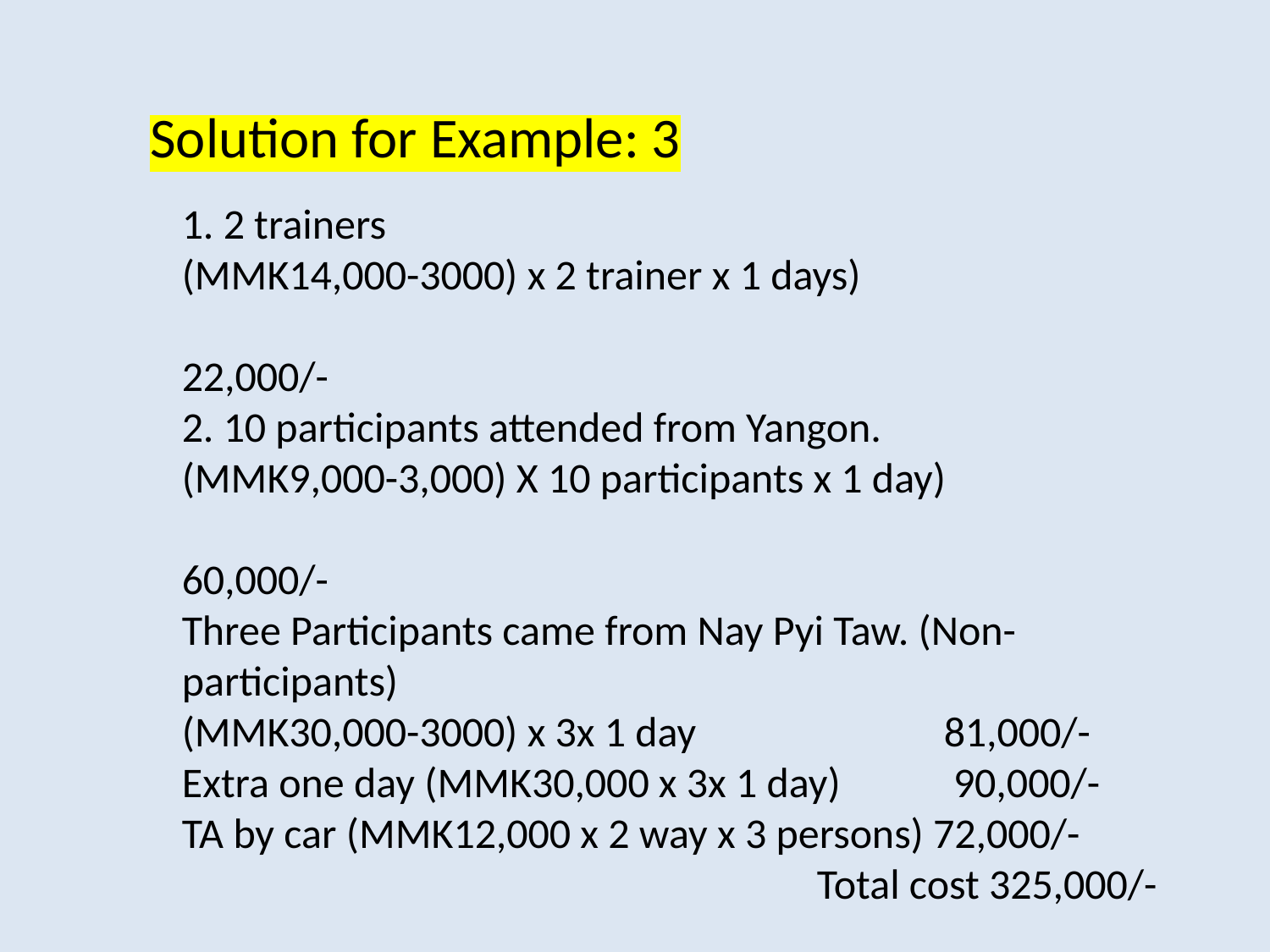

Solution for Example: 3
1. 2 trainers
(MMK14,000-3000) x 2 trainer x 1 days)									22,000/-
2. 10 participants attended from Yangon.
(MMK9,000-3,000) X 10 participants x 1 day)								60,000/-
Three Participants came from Nay Pyi Taw. (Non-participants)
(MMK30,000-3000) x 3x 1 day 		81,000/-
Extra one day (MMK30,000 x 3x 1 day)	 90,000/-
TA by car (MMK12,000 x 2 way x 3 persons) 72,000/-
					Total cost 325,000/-